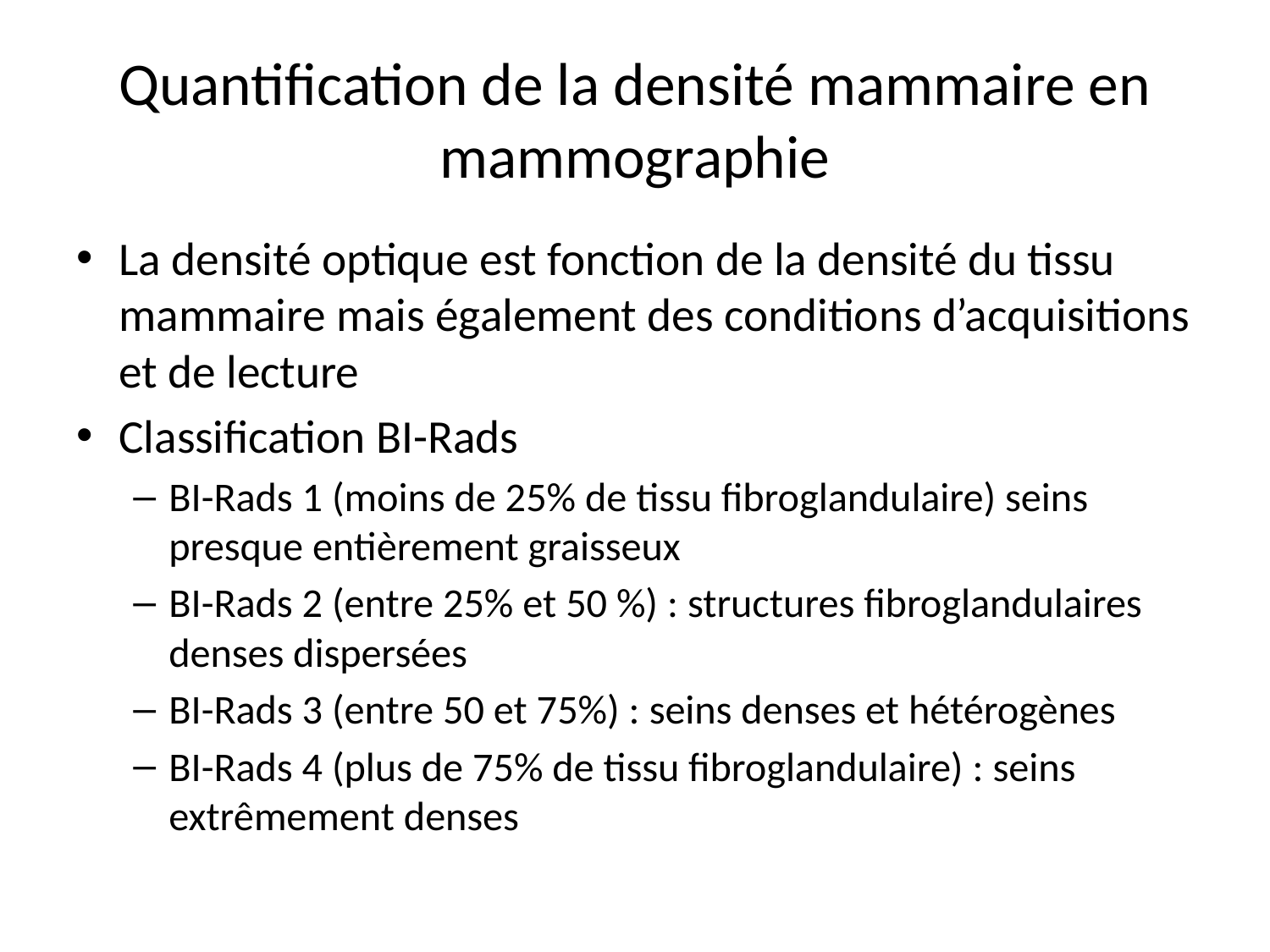

# Quantification de la densité mammaire en mammographie
La densité optique est fonction de la densité du tissu mammaire mais également des conditions d’acquisitions et de lecture
Classification BI-Rads
BI-Rads 1 (moins de 25% de tissu fibroglandulaire) seins presque entièrement graisseux
BI-Rads 2 (entre 25% et 50 %) : structures fibroglandulaires denses dispersées
BI-Rads 3 (entre 50 et 75%) : seins denses et hétérogènes
BI-Rads 4 (plus de 75% de tissu fibroglandulaire) : seins extrêmement denses